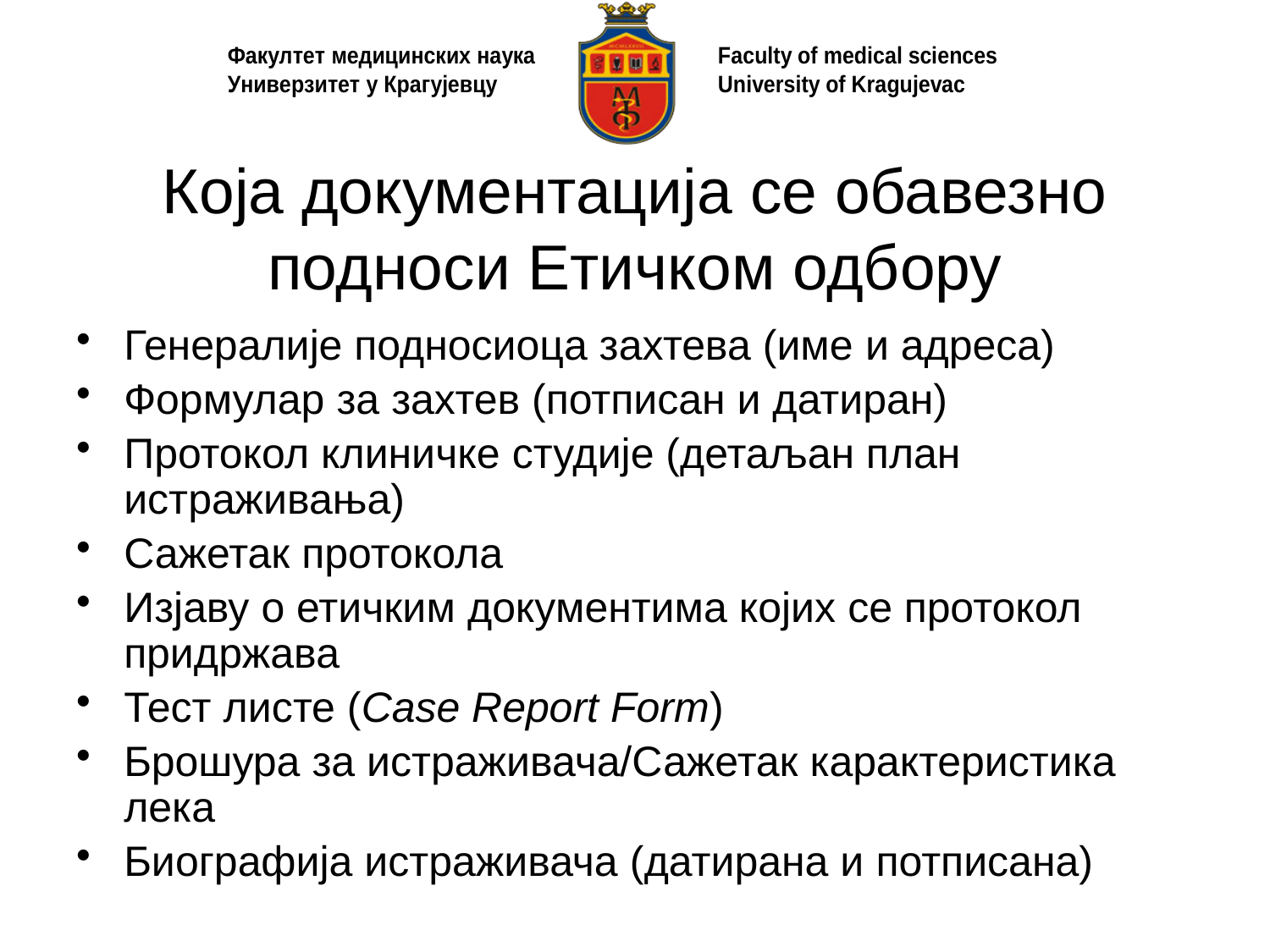

# Која документација се обавезно подноси Етичком одбору
Генералије подносиоца захтева (име и адреса)
Формулар за захтев (потписан и датиран)
Протокол клиничке студије (детаљан план истраживања)
Сажетак протокола
Изјаву о етичким документима којих се протокол придржава
Тест листе (Case Report Form)
Брошура за истраживача/Сажетак карактеристика лека
Биографија истраживача (датирана и потписана)